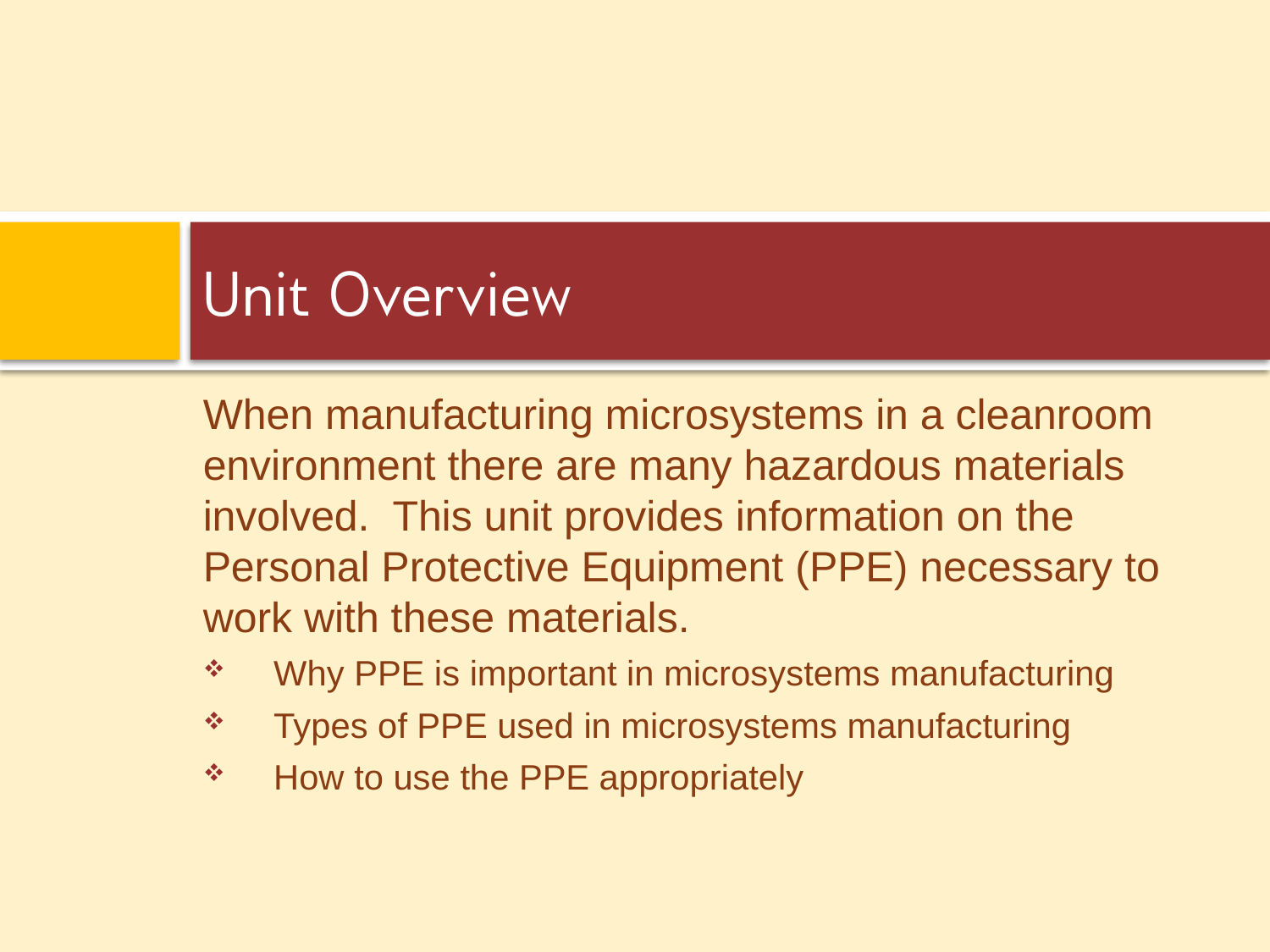

# Unit Overview
When manufacturing microsystems in a cleanroom environment there are many hazardous materials involved.  This unit provides information on the Personal Protective Equipment (PPE) necessary to work with these materials.
Why PPE is important in microsystems manufacturing
Types of PPE used in microsystems manufacturing
How to use the PPE appropriately